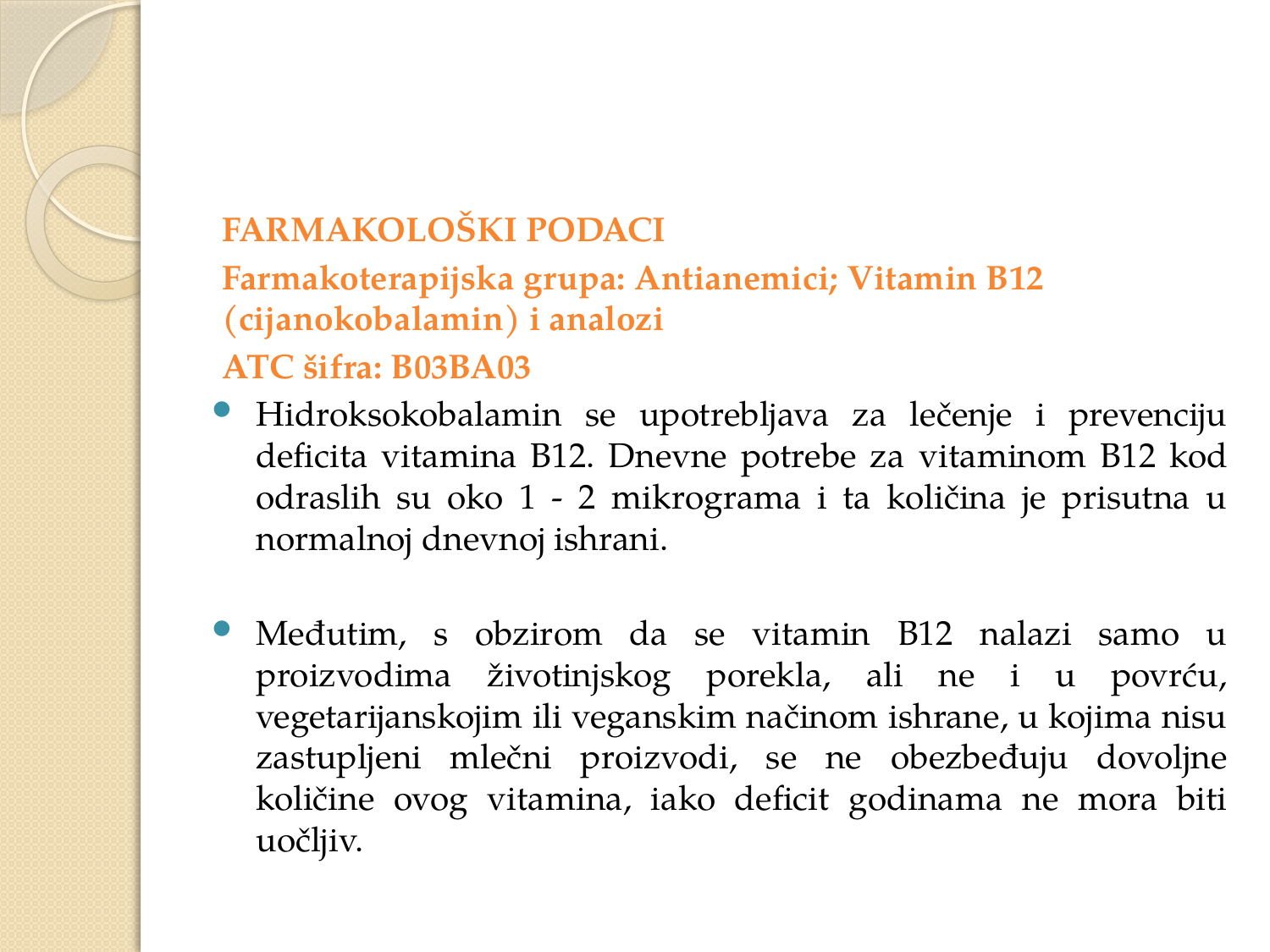

#
FARMAKOLOŠKI PODACI
Farmakoterapijska grupa: Antianemici; Vitamin B12 (cijanokobalamin) i analozi
ATC šifra: B03BA03
Hidroksokobalamin se upotrebljava za lečenje i prevenciju deficita vitamina B12. Dnevne potrebe za vitaminom B12 kod odraslih su oko 1 - 2 mikrograma i ta količina je prisutna u normalnoj dnevnoj ishrani.

Međutim, s obzirom da se vitamin B12 nalazi samo u proizvodima životinjskog porekla, ali ne i u povrću, vegetarijanskojim ili veganskim načinom ishrane, u kojima nisu zastupljeni mlečni proizvodi, se ne obezbeđuju dovoljne količine ovog vitamina, iako deficit godinama ne mora biti uočljiv.